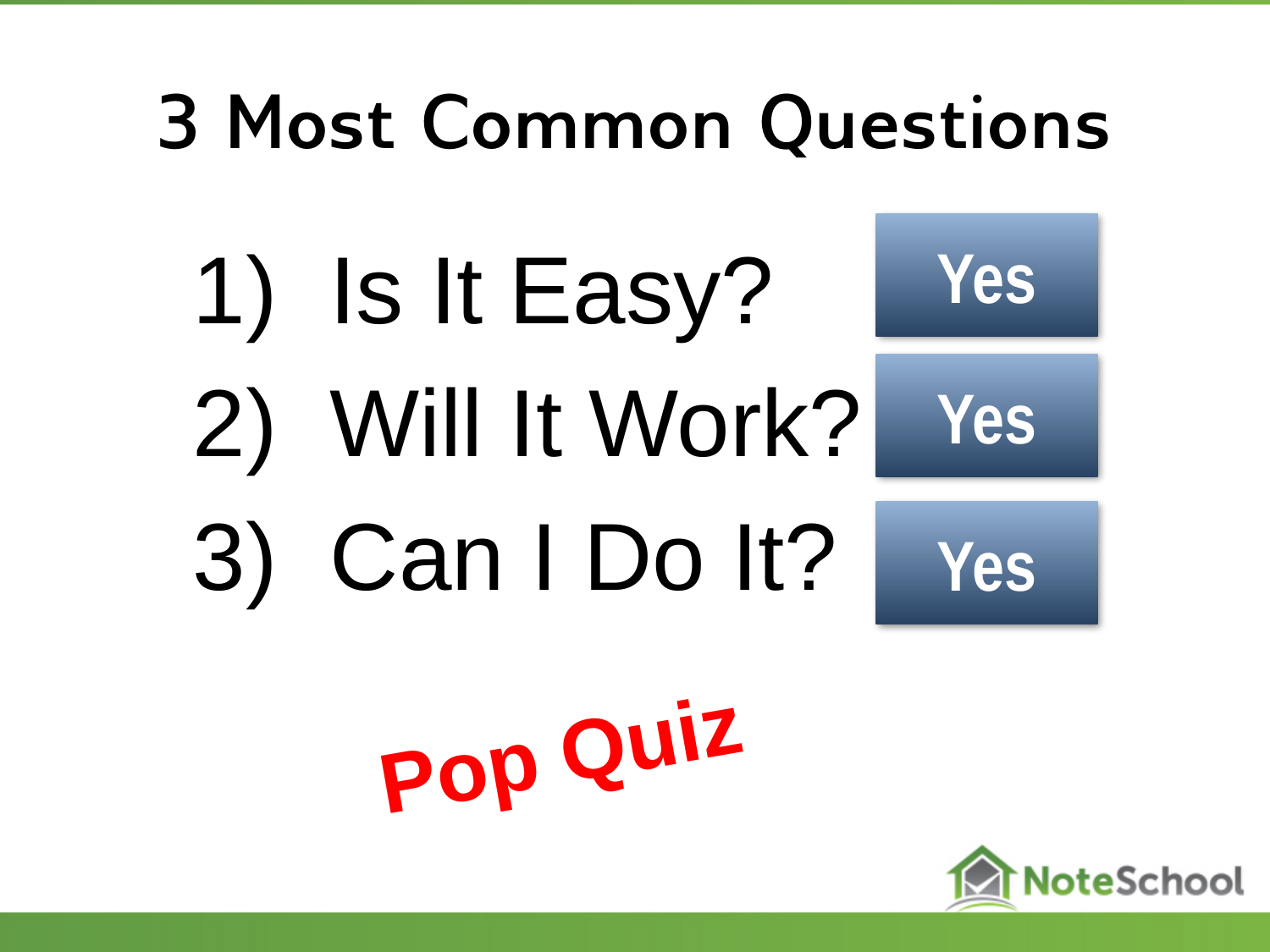

# 3 Most Common Questions
Yes
1)  Is It Easy?
2)  Will It Work?
3)  Can I Do It?

Yes
Yes
Pop Quiz